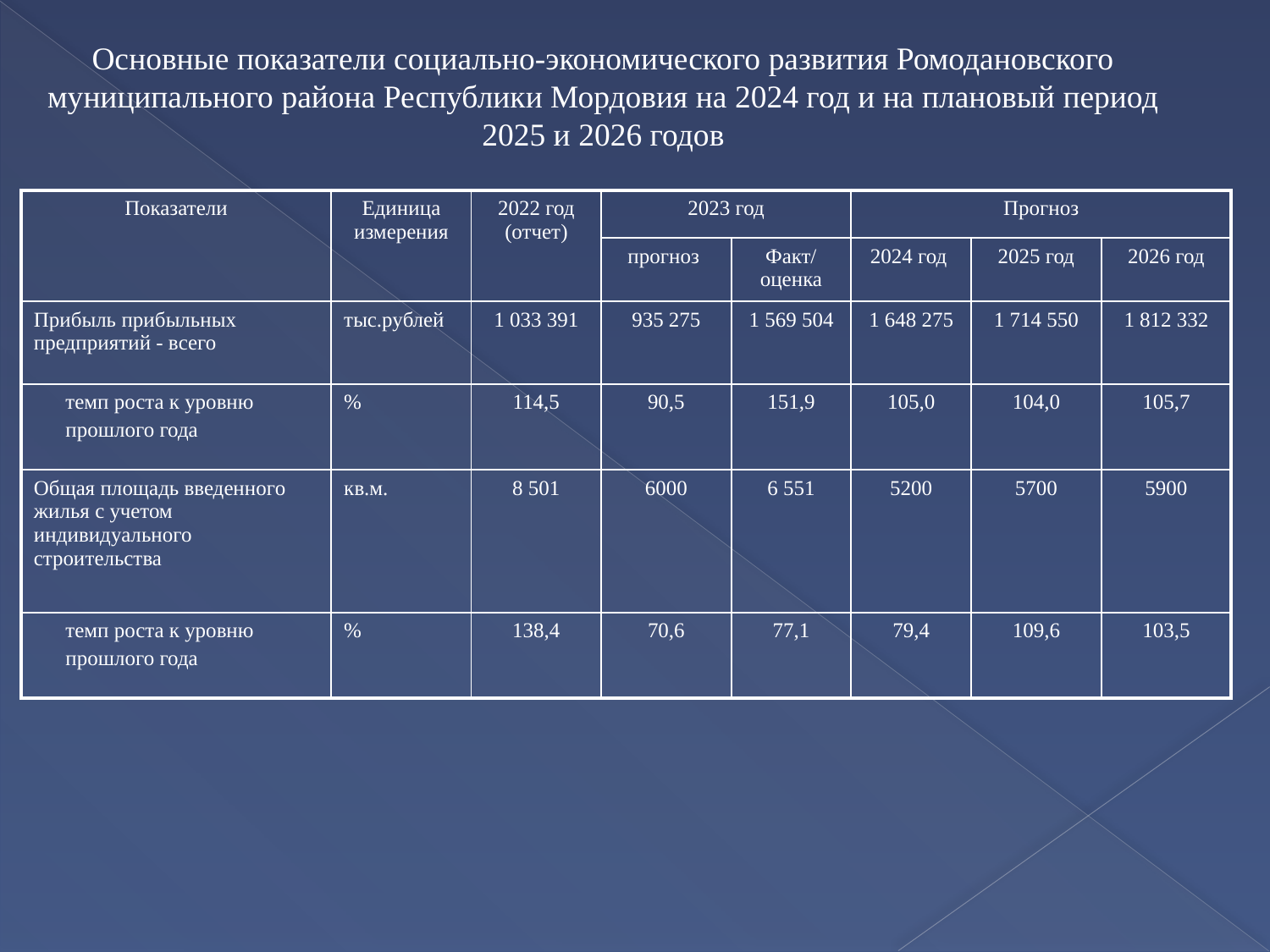

Основные показатели социально-экономического развития Ромодановского муниципального района Республики Мордовия на 2024 год и на плановый период 2025 и 2026 годов
| Показатели | Единица измерения | 2022 год (отчет) | 2023 год |  | Прогноз |  |  |
| --- | --- | --- | --- | --- | --- | --- | --- |
|  |  |  | прогноз | Факт/ оценка | 2024 год | 2025 год | 2026 год |
| Прибыль прибыльных предприятий - всего | тыс.рублей | 1 033 391 | 935 275 | 1 569 504 | 1 648 275 | 1 714 550 | 1 812 332 |
| темп роста к уровню прошлого года | % | 114,5 | 90,5 | 151,9 | 105,0 | 104,0 | 105,7 |
| Общая площадь введенного жилья с учетом индивидуального строительства | кв.м. | 8 501 | 6000 | 6 551 | 5200 | 5700 | 5900 |
| темп роста к уровню прошлого года | % | 138,4 | 70,6 | 77,1 | 79,4 | 109,6 | 103,5 |